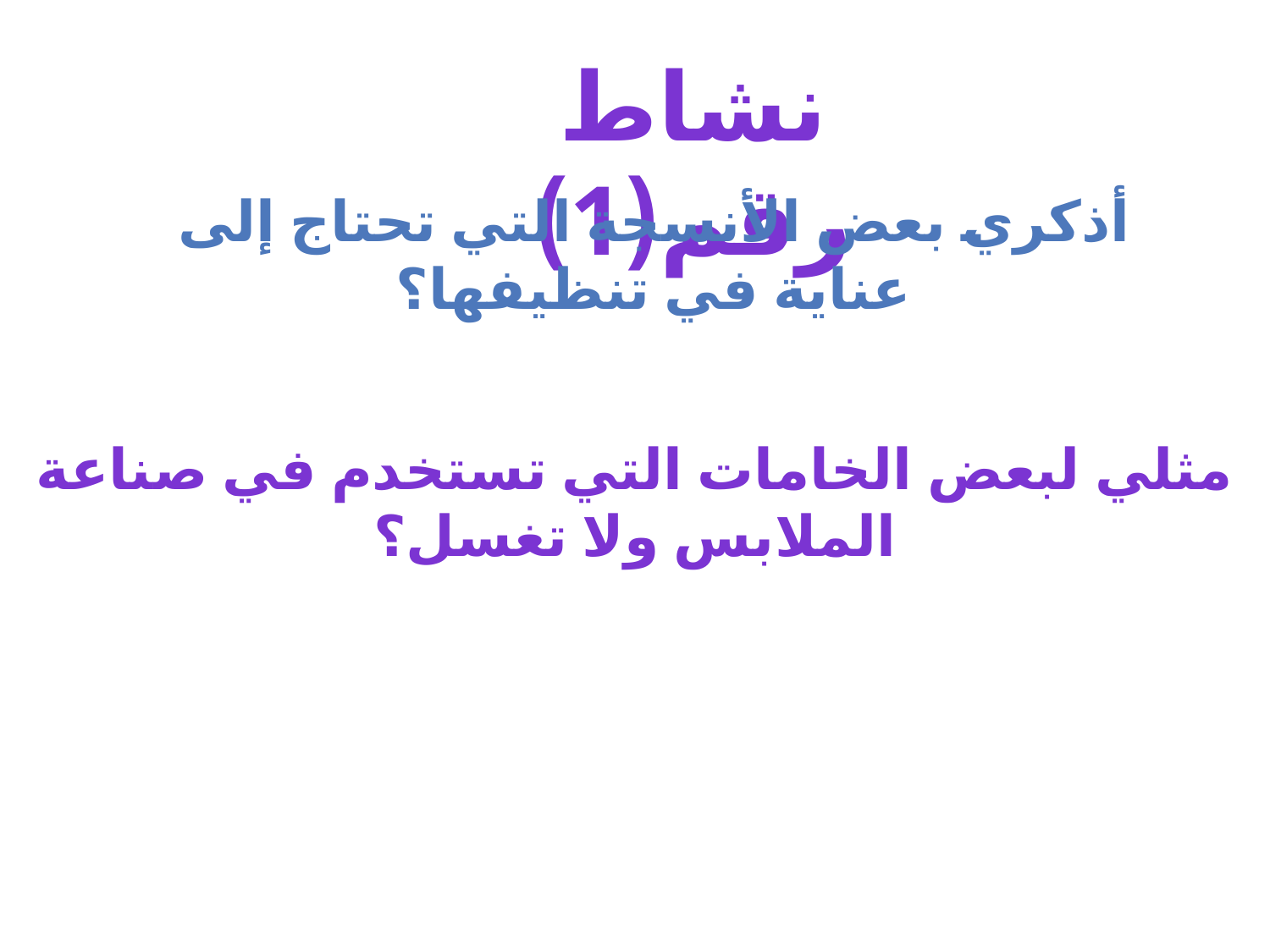

نشاط رقم(1)
أذكري بعض الأنسجة التي تحتاج إلى عناية في تنظيفها؟
مثلي لبعض الخامات التي تستخدم في صناعة الملابس ولا تغسل؟